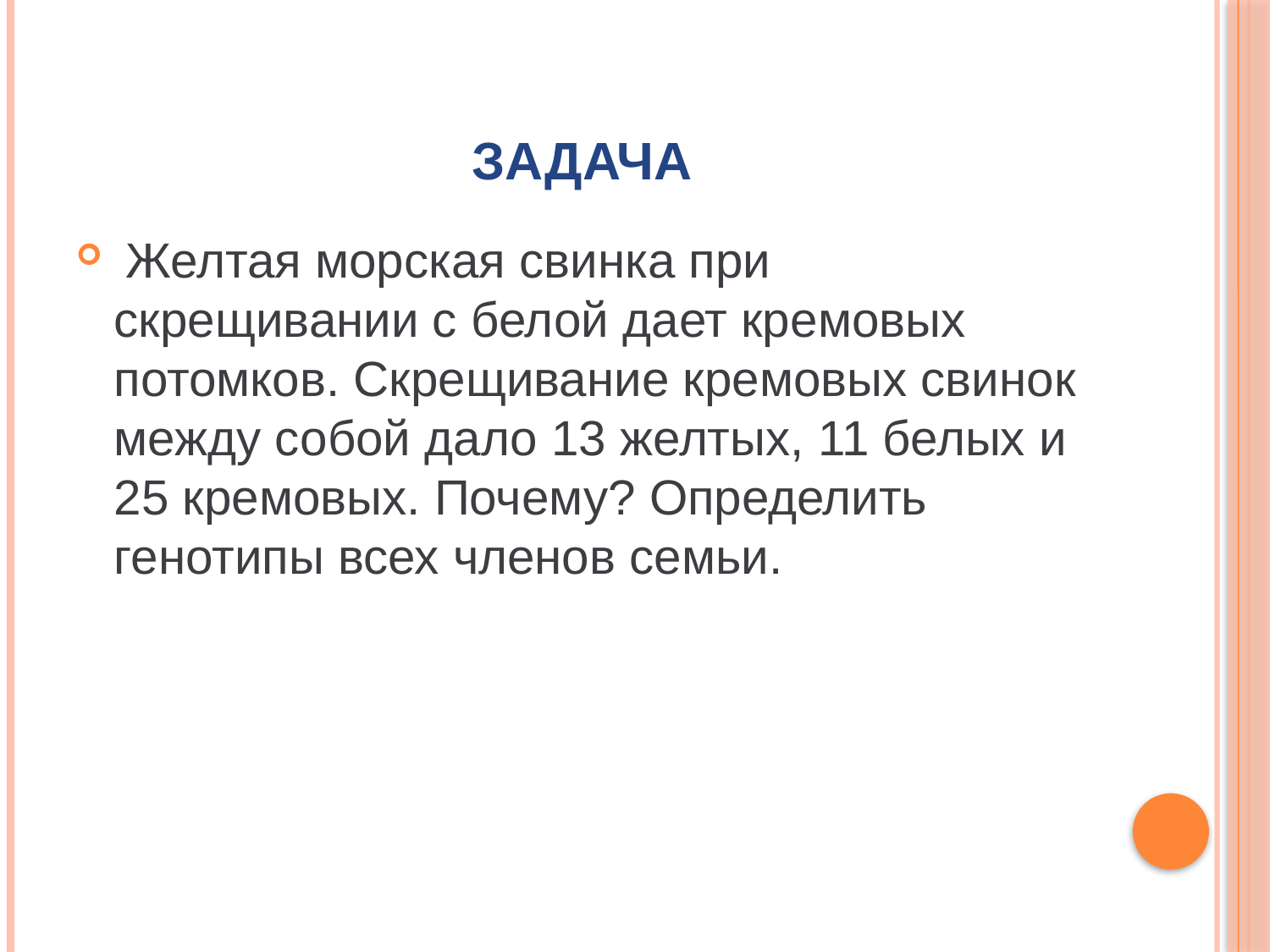

# Задача
 Желтая морская свинка при скрещивании с белой дает кре­мовых потомков. Скрещивание кремовых свинок между собой дало 13 желтых, 11 белых и 25 кремовых. Почему? Определить генотипы всех членов семьи.